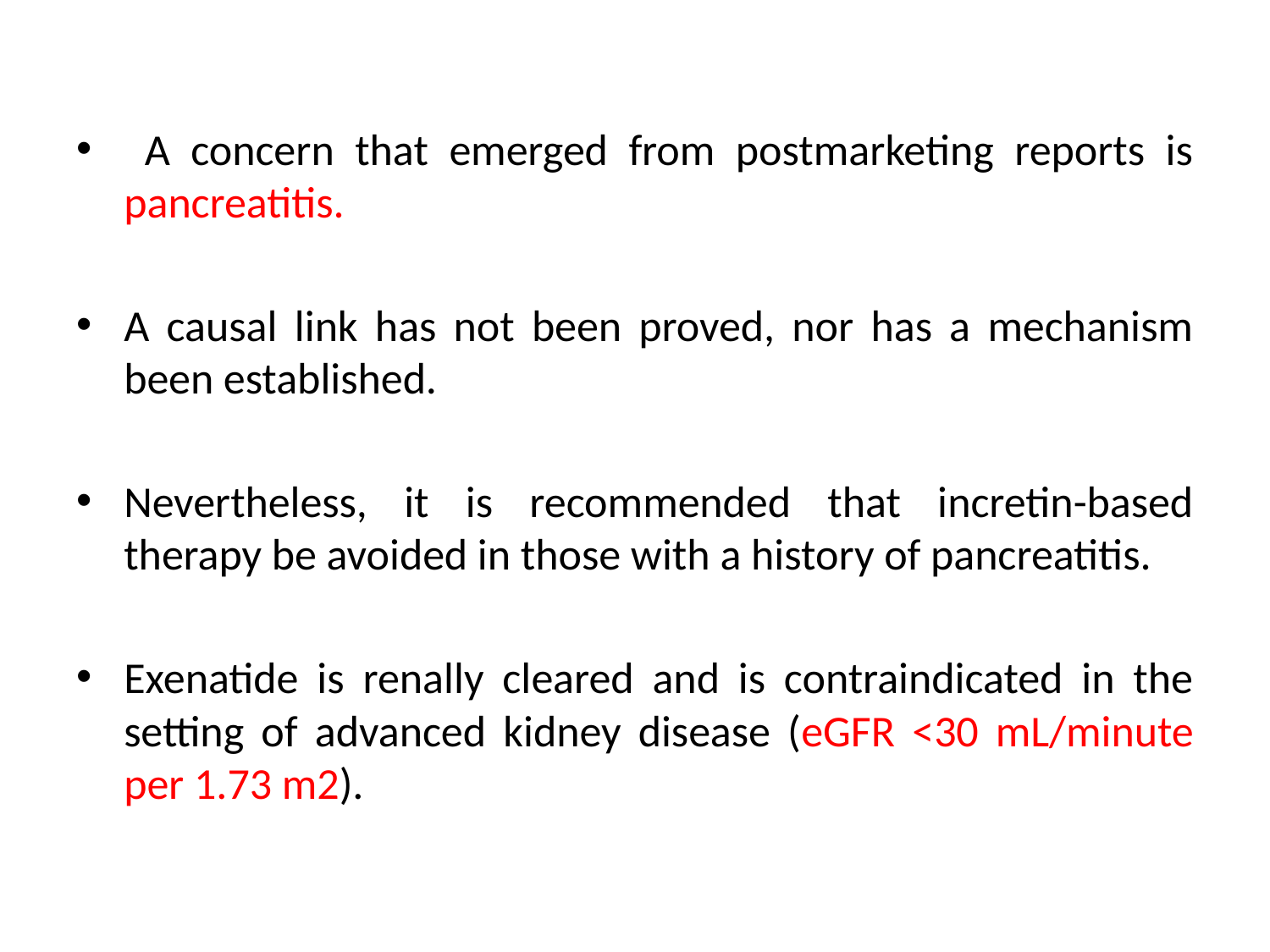

A concern that emerged from postmarketing reports is pancreatitis.

A causal link has not been proved, nor has a mechanism been established.

Nevertheless, it is recommended that incretin-based therapy be avoided in those with a history of pancreatitis.

Exenatide is renally cleared and is contraindicated in the setting of advanced kidney disease (eGFR <30 mL/minute per 1.73 m2).